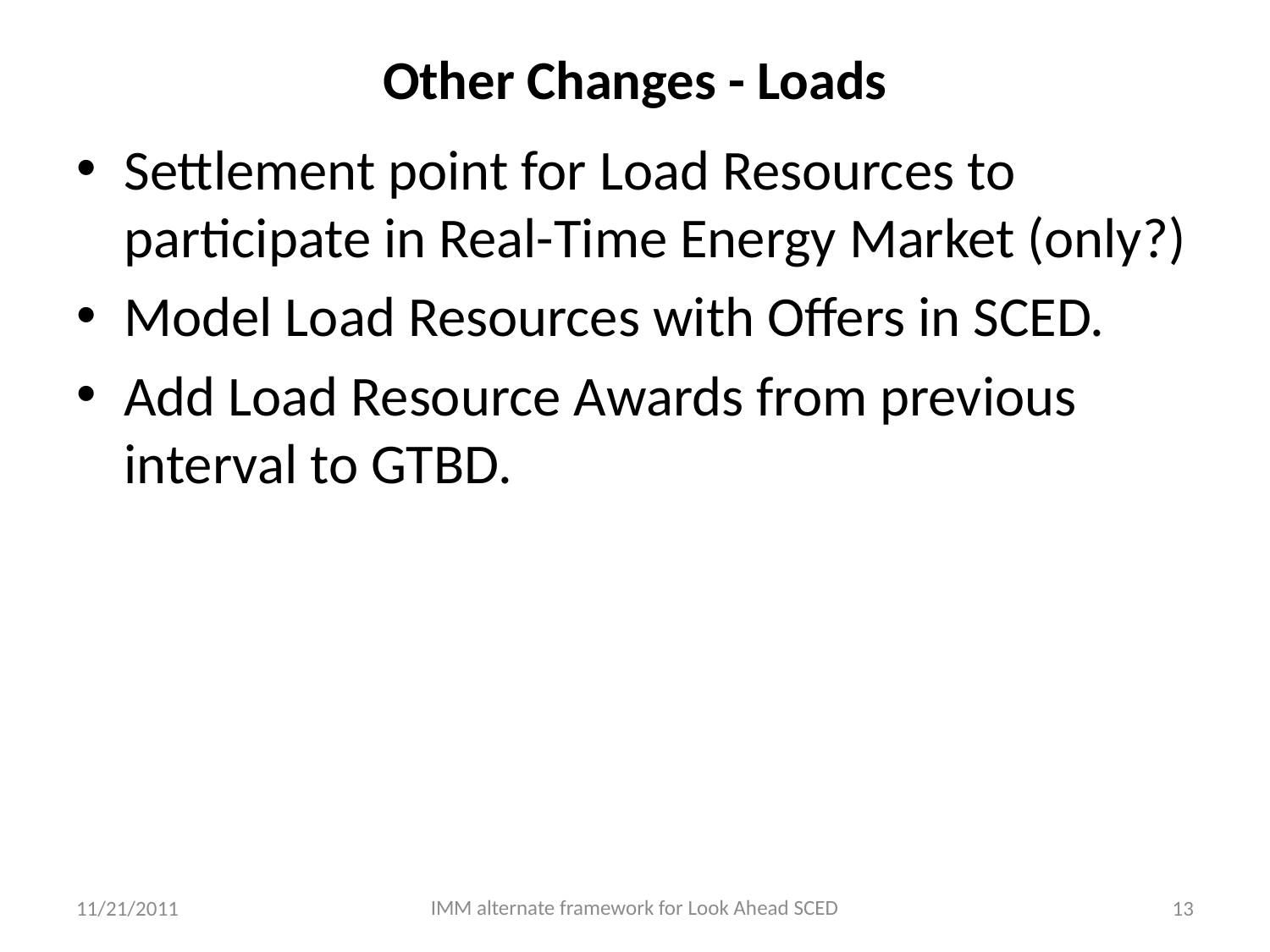

# Other Changes - Loads
Settlement point for Load Resources to participate in Real-Time Energy Market (only?)
Model Load Resources with Offers in SCED.
Add Load Resource Awards from previous interval to GTBD.
11/21/2011
13
IMM alternate framework for Look Ahead SCED